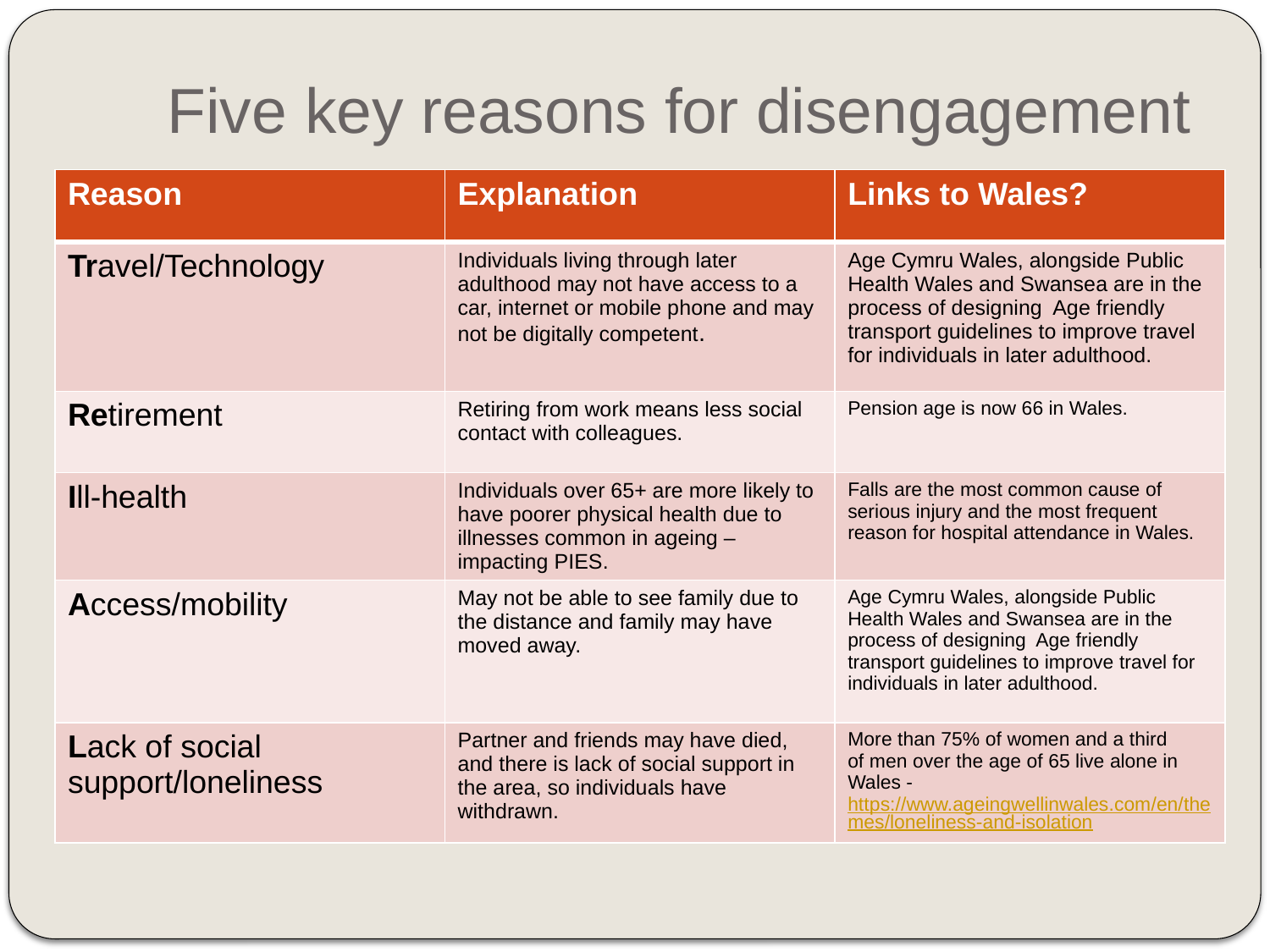

Five key reasons for disengagement
| Reason | Explanation | Links to Wales? |
| --- | --- | --- |
| Travel/Technology | Individuals living through later adulthood may not have access to a car, internet or mobile phone and may not be digitally competent. | Age Cymru Wales, alongside Public Health Wales and Swansea are in the process of designing Age friendly transport guidelines to improve travel for individuals in later adulthood. |
| Retirement | Retiring from work means less social contact with colleagues. | Pension age is now 66 in Wales. |
| Ill-health | Individuals over 65+ are more likely to have poorer physical health due to illnesses common in ageing – impacting PIES. | Falls are the most common cause of serious injury and the most frequent reason for hospital attendance in Wales. |
| Access/mobility | May not be able to see family due to the distance and family may have moved away. | Age Cymru Wales, alongside Public Health Wales and Swansea are in the process of designing Age friendly transport guidelines to improve travel for individuals in later adulthood. |
| Lack of social support/loneliness | Partner and friends may have died, and there is lack of social support in the area, so individuals have withdrawn. | More than 75% of women and a third of men over the age of 65 live alone in Wales - https://www.ageingwellinwales.com/en/themes/loneliness-and-isolation |